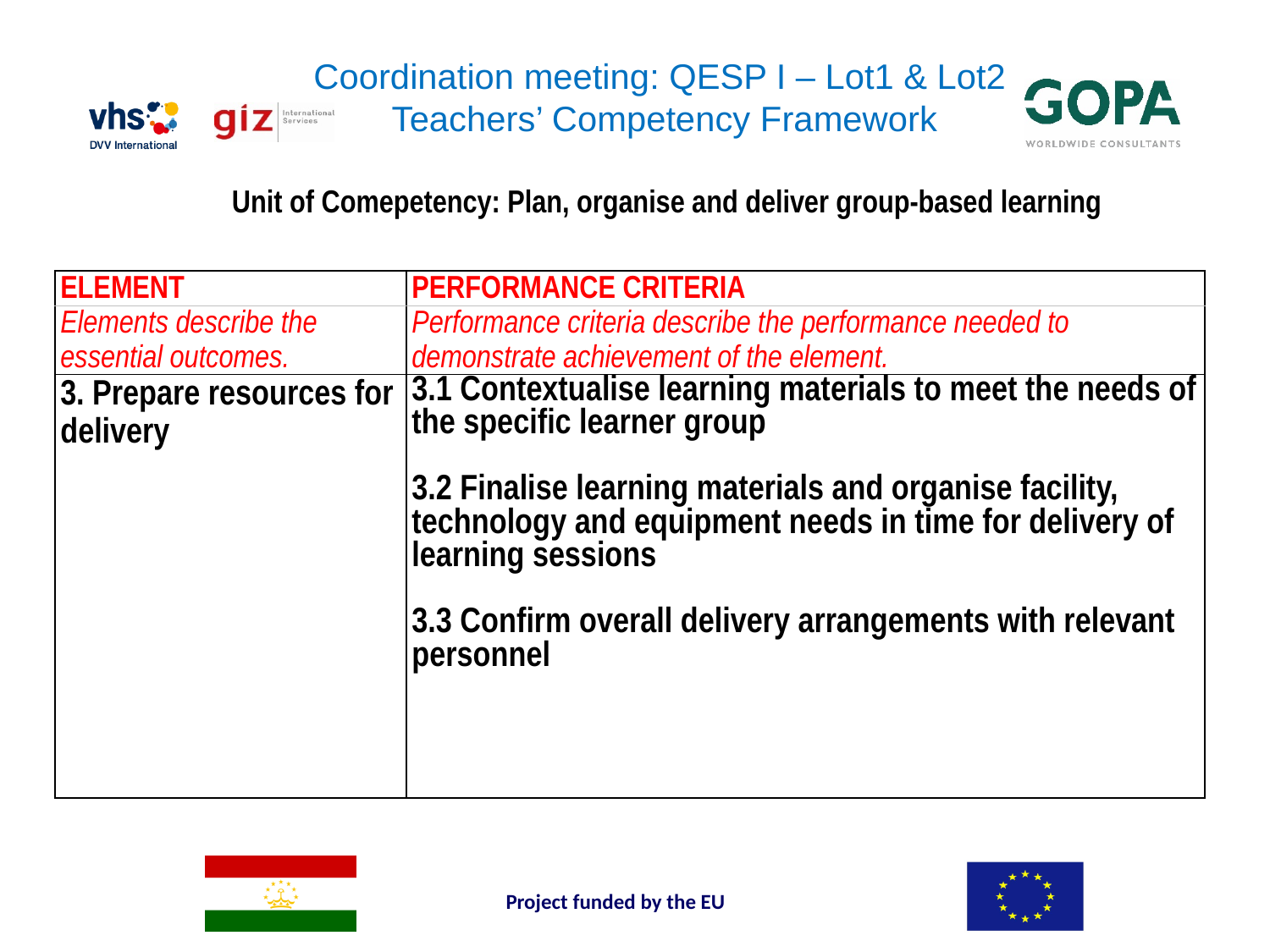

Coordination meeting: QESP I – Lot1 & Lot2
Teachers’ Competency Framework
Unit of Comepetency: Plan, organise and deliver group-based learning

| ELEMENT | PERFORMANCE CRITERIA |
| --- | --- |
| Elements describe the essential outcomes. | Performance criteria describe the performance needed to demonstrate achievement of the element. |
| 3. Prepare resources for delivery | 3.1 Contextualise learning materials to meet the needs of the specific learner group 3.2 Finalise learning materials and organise facility, technology and equipment needs in time for delivery of learning sessions 3.3 Confirm overall delivery arrangements with relevant personnel |
Project funded by the EU